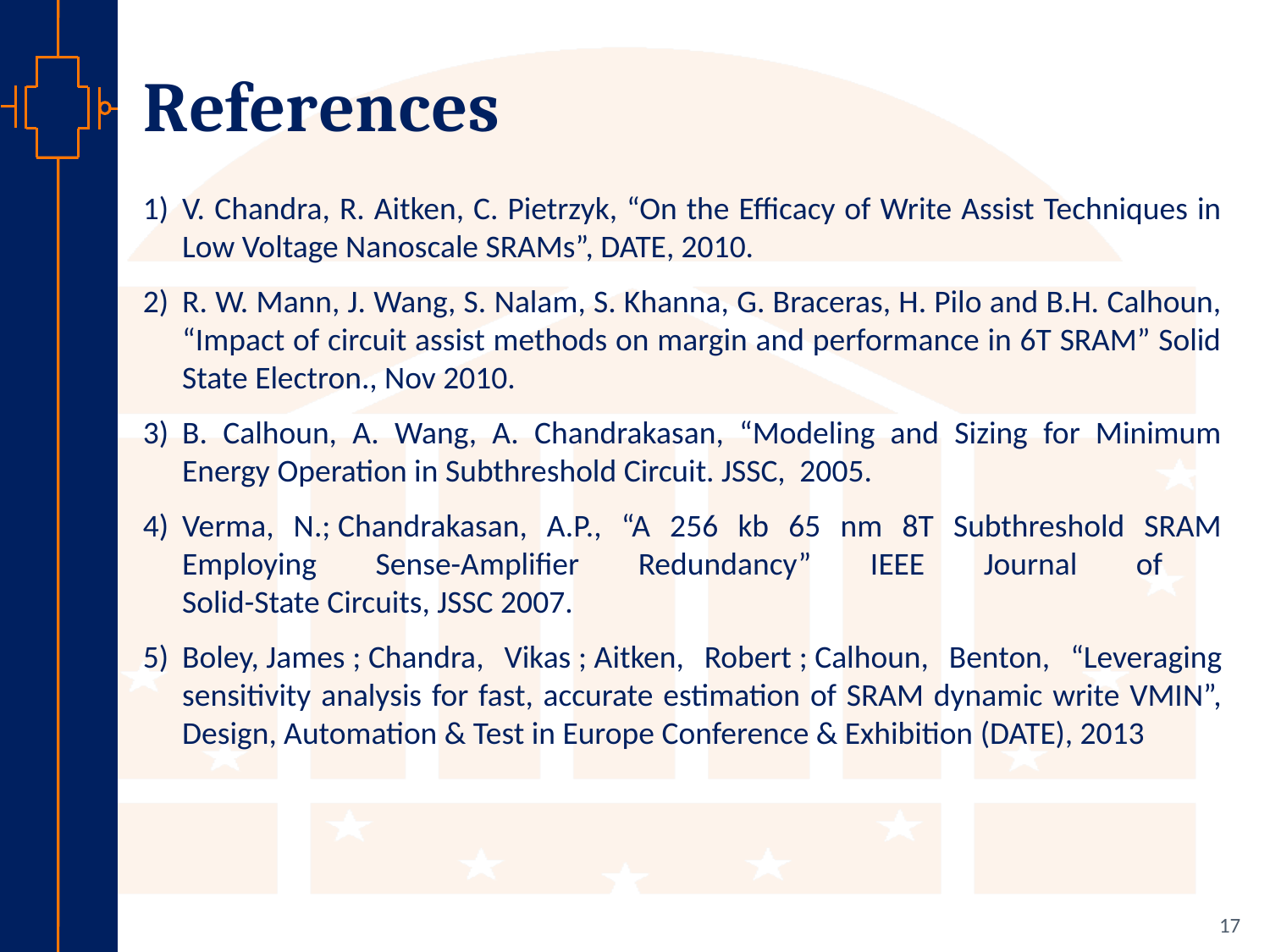

References
V. Chandra, R. Aitken, C. Pietrzyk, “On the Efficacy of Write Assist Techniques in Low Voltage Nanoscale SRAMs”, DATE, 2010.
R. W. Mann, J. Wang, S. Nalam, S. Khanna, G. Braceras, H. Pilo and B.H. Calhoun, “Impact of circuit assist methods on margin and performance in 6T SRAM” Solid State Electron., Nov 2010.
B. Calhoun, A. Wang, A. Chandrakasan, “Modeling and Sizing for Minimum Energy Operation in Subthreshold Circuit. JSSC,  2005.
Verma, N.; Chandrakasan, A.P., “A 256 kb 65 nm 8T Subthreshold SRAM Employing Sense-Amplifier Redundancy” IEEE Journal of
Solid-State Circuits, JSSC 2007.
Boley, James ; Chandra, Vikas ; Aitken, Robert ; Calhoun, Benton, “Leveraging sensitivity analysis for fast, accurate estimation of SRAM dynamic write VMIN”, Design, Automation & Test in Europe Conference & Exhibition (DATE), 2013
17